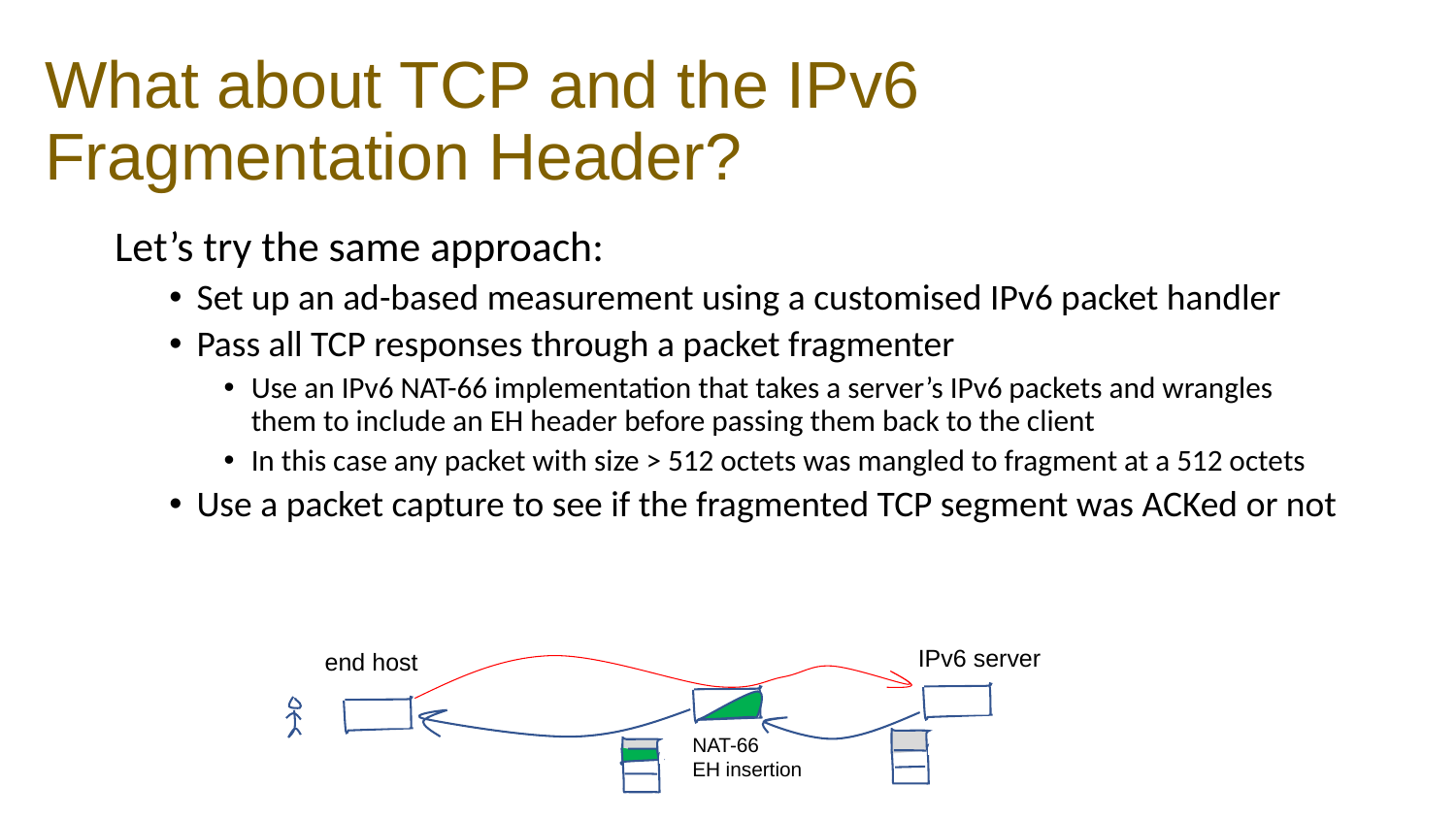

# What about TCP and the IPv6 Fragmentation Header?
Let’s try the same approach:
Set up an ad-based measurement using a customised IPv6 packet handler
Pass all TCP responses through a packet fragmenter
Use an IPv6 NAT-66 implementation that takes a server’s IPv6 packets and wrangles them to include an EH header before passing them back to the client
In this case any packet with size > 512 octets was mangled to fragment at a 512 octets
Use a packet capture to see if the fragmented TCP segment was ACKed or not

IPv6 server
end host

NAT-66
EH insertion